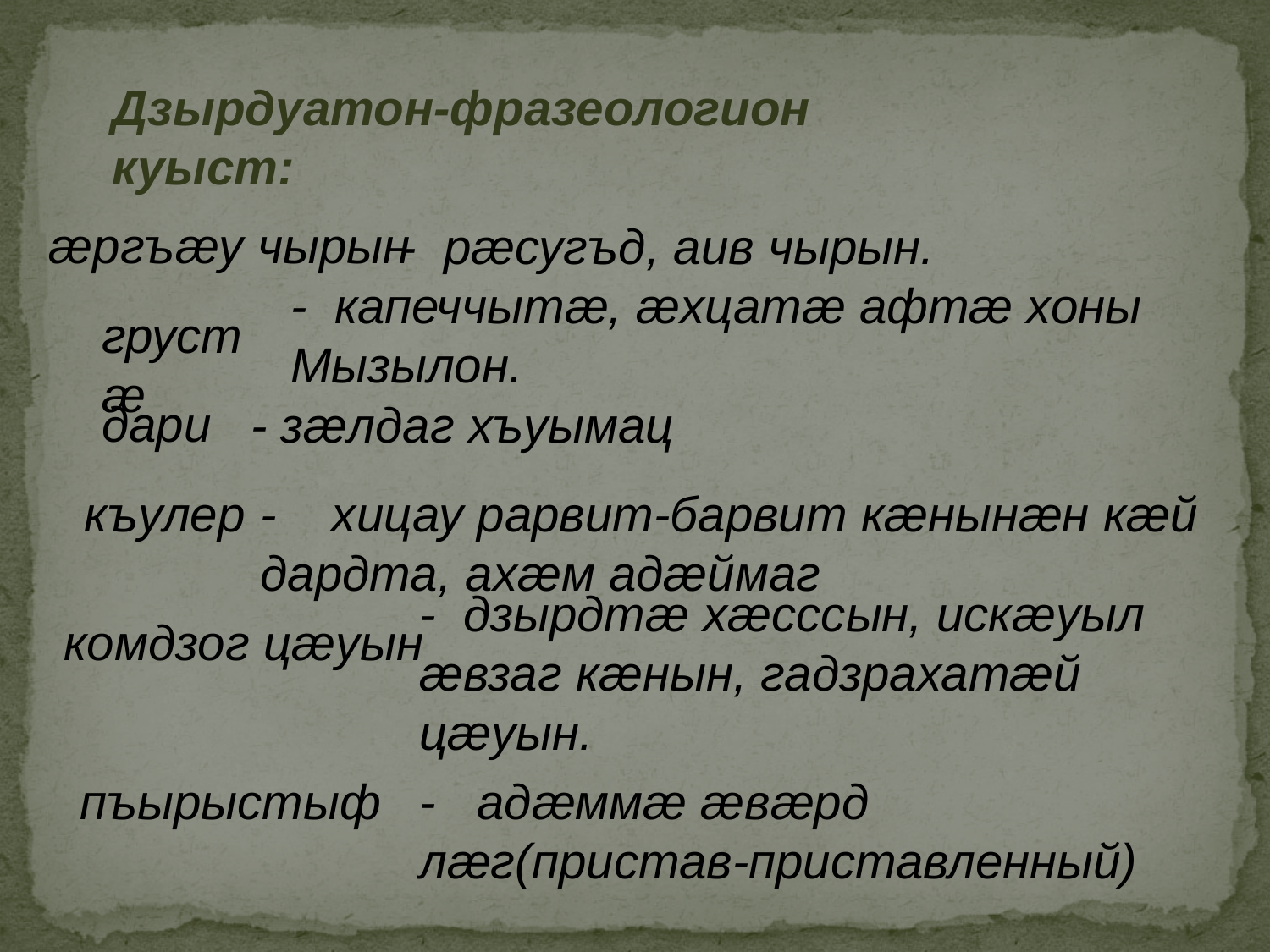

Дзырдуатон-фразеологион куыст:
æргъæу чырын
-  рæсугъд, аив чырын.
грустæ
-  капеччытæ, æхцатæ афтæ хоны Мызылон.
дари
- зæлдаг хъуымац
къулер
-    хицау рарвит-барвит кæнынæн кæй дардта, ахæм адæймаг
комдзог цæуын
-  дзырдтæ хæсссын, искæуыл æвзаг кæнын, гадзрахатæй цæуын.
пъырыстыф
-   адæммæ æвæрд лæг(пристав-приставленный)